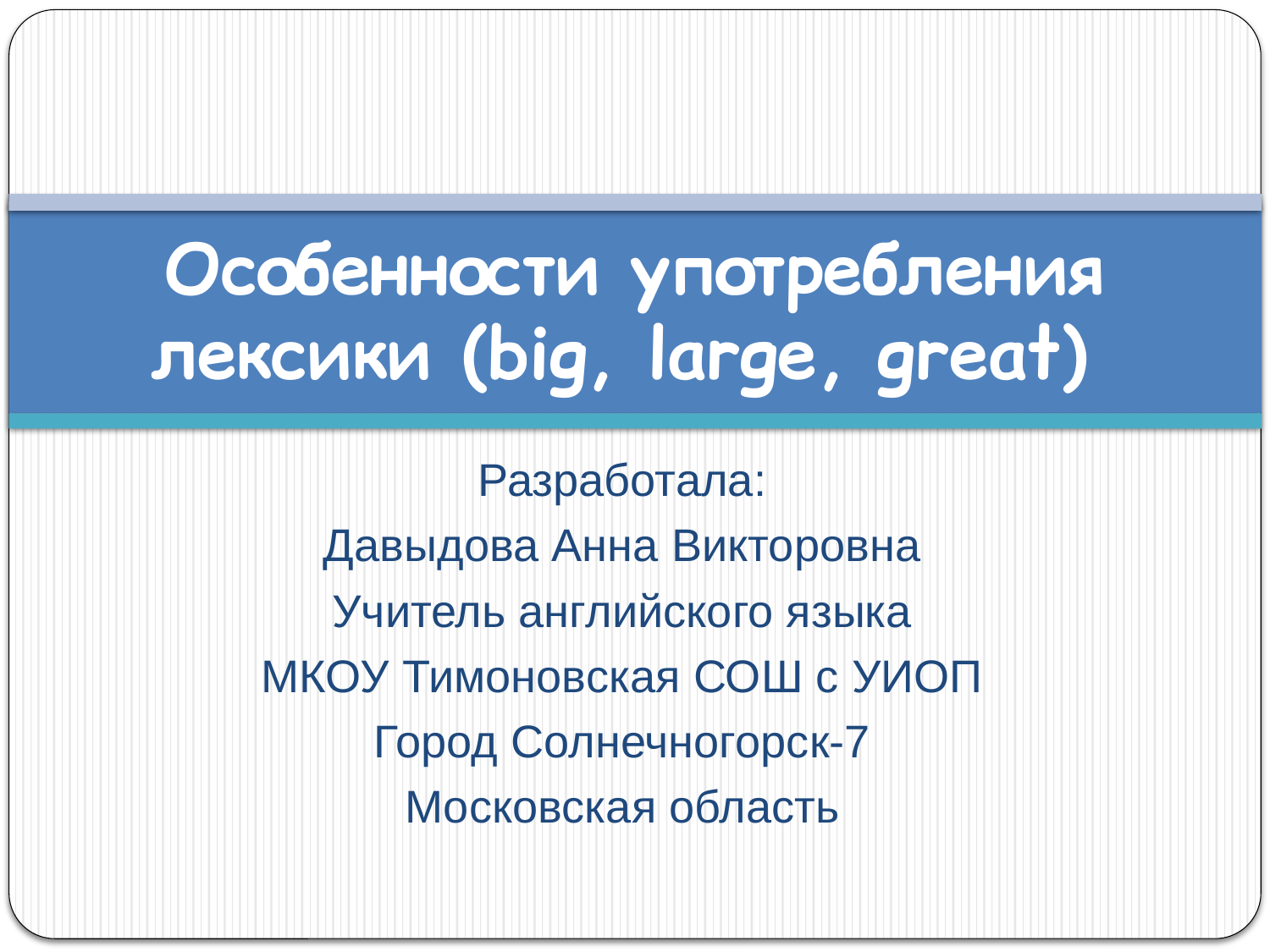

# Особенности употребления лексики (big, large, great)
Разработала:
Давыдова Анна Викторовна
Учитель английского языка
МКОУ Тимоновская СОШ с УИОП
Город Солнечногорск-7
Московская область